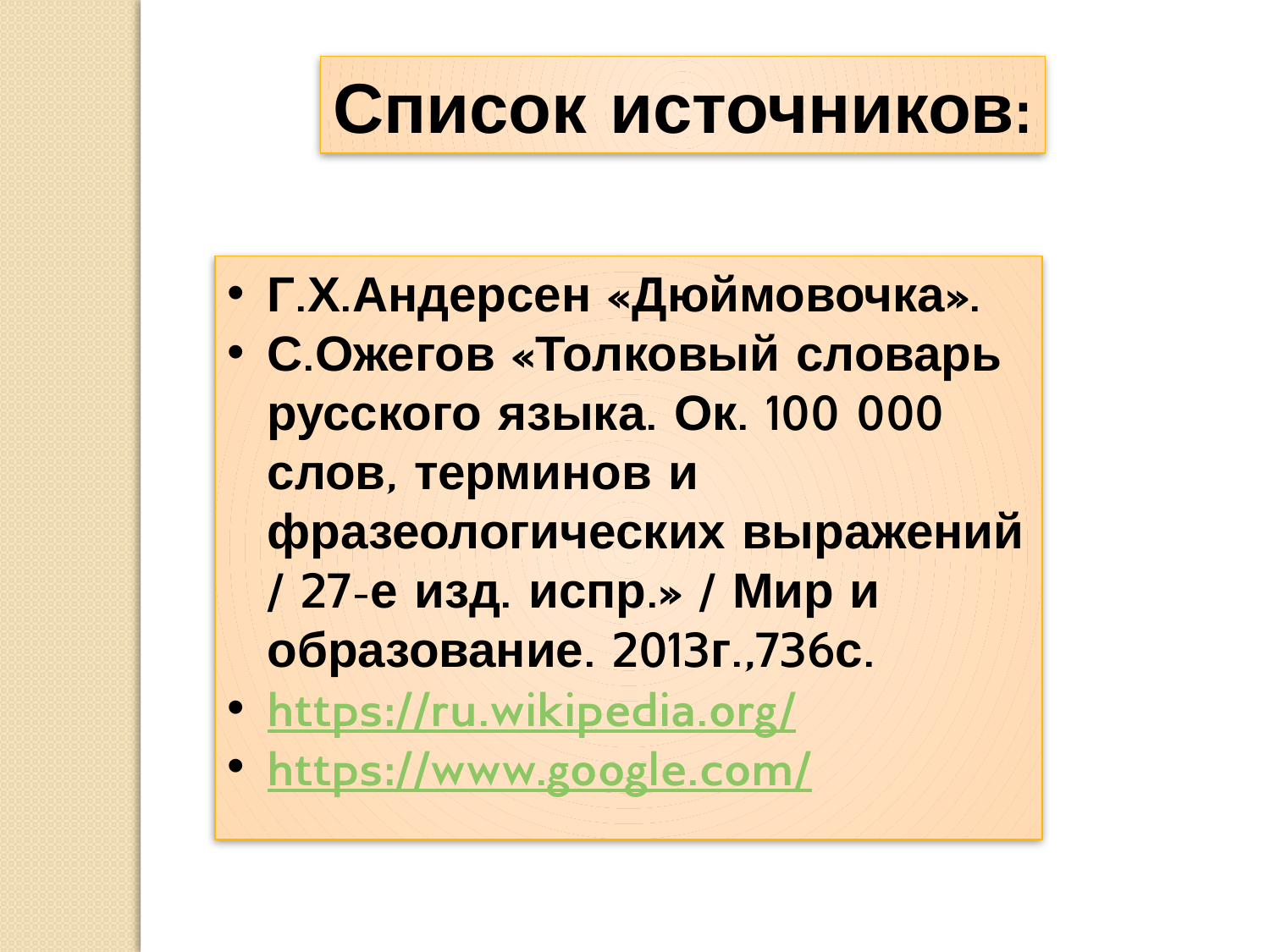

Список источников:
Г.Х.Андерсен «Дюймовочка».
С.Ожегов «Толковый словарь русского языка. Ок. 100 000 слов, терминов и фразеологических выражений / 27-е изд. испр.» / Мир и образование. 2013г.,736с.
https://ru.wikipedia.org/
https://www.google.com/